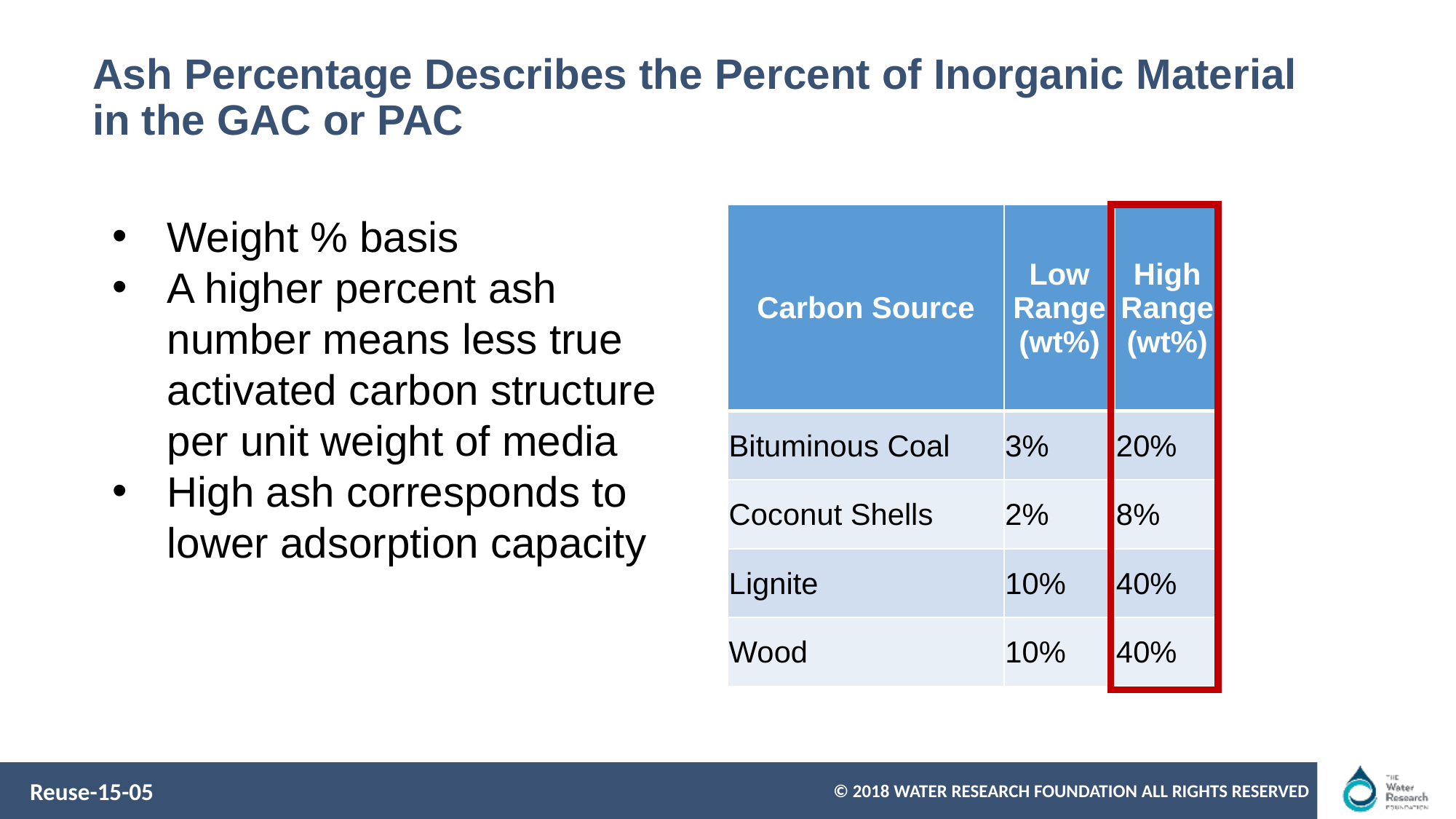

# Ash Percentage Describes the Percent of Inorganic Material in the GAC or PAC
Weight % basis
A higher percent ash number means less true activated carbon structure per unit weight of media
High ash corresponds to lower adsorption capacity
| Carbon Source | Low Range (wt%) | High Range (wt%) |
| --- | --- | --- |
| Bituminous Coal | 3% | 20% |
| Coconut Shells | 2% | 8% |
| Lignite | 10% | 40% |
| Wood | 10% | 40% |